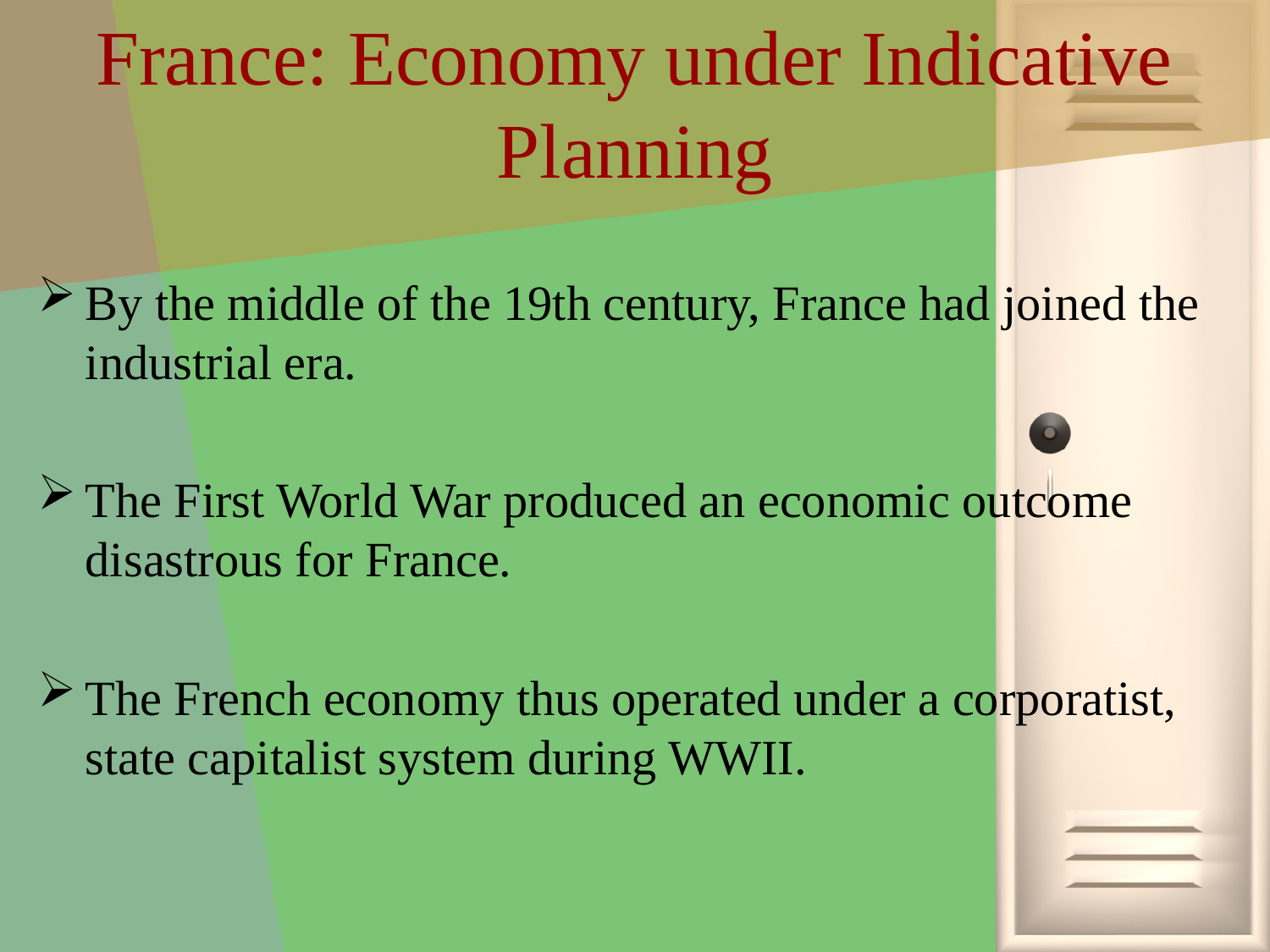

# France: Economy under Indicative Planning
By the middle of the 19th century, France had joined the industrial era.

The First World War produced an economic outcome disastrous for France.

The French economy thus operated under a corporatist, state capitalist system during WWII.